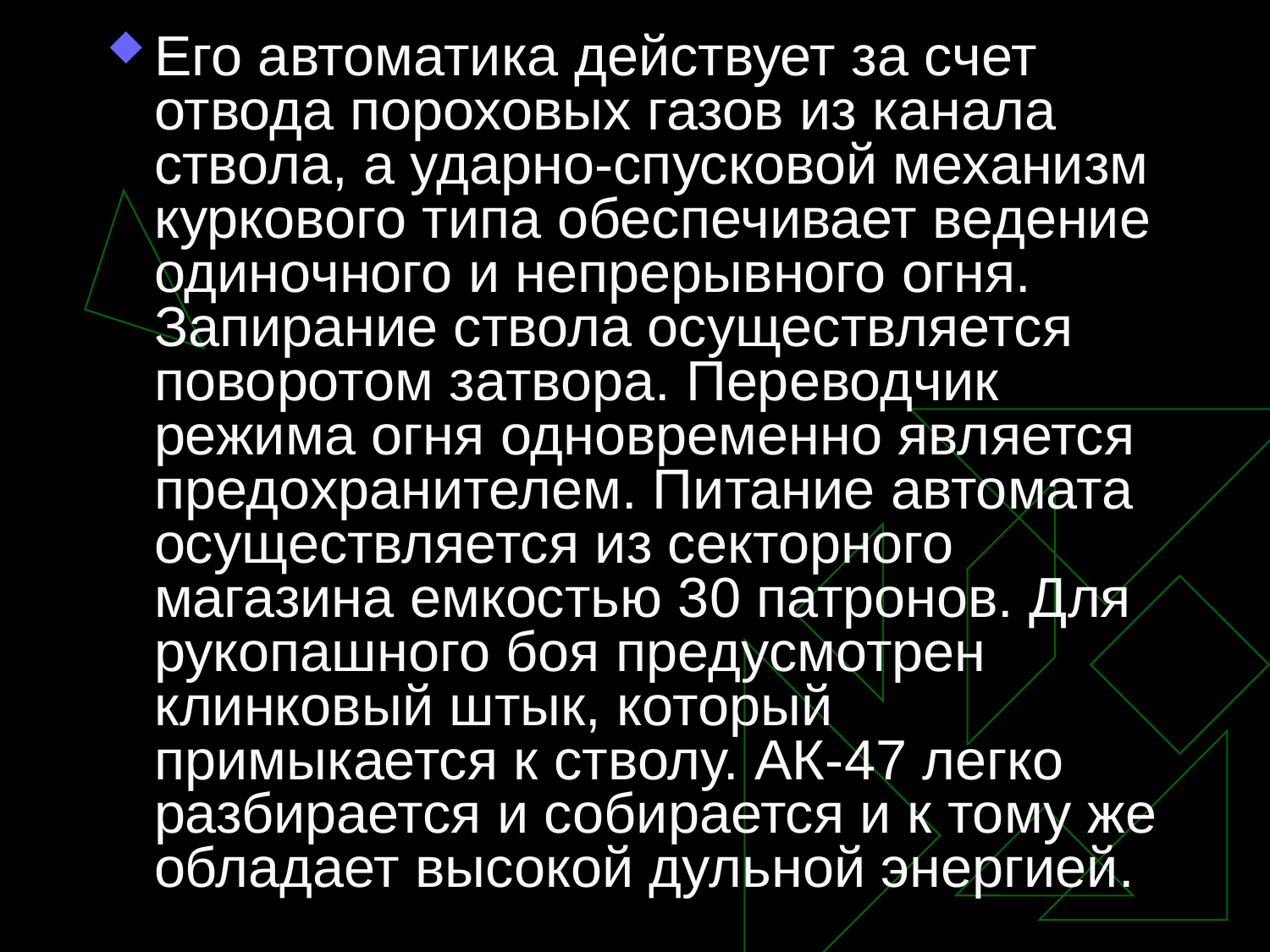

Его автоматика действует за счет отвода пороховых газов из канала ствола, а ударно-спусковой механизм куркового типа обеспечивает ведение одиночного и непрерывного огня. Запирание ствола осуществляется поворотом затвора. Переводчик режима огня одновременно является предохранителем. Питание автомата осуществляется из секторного магазина емкостью 30 патронов. Для рукопашного боя предусмотрен клинковый штык, который примыкается к стволу. АК-47 легко разбирается и собирается и к тому же обладает высокой дульной энергией.